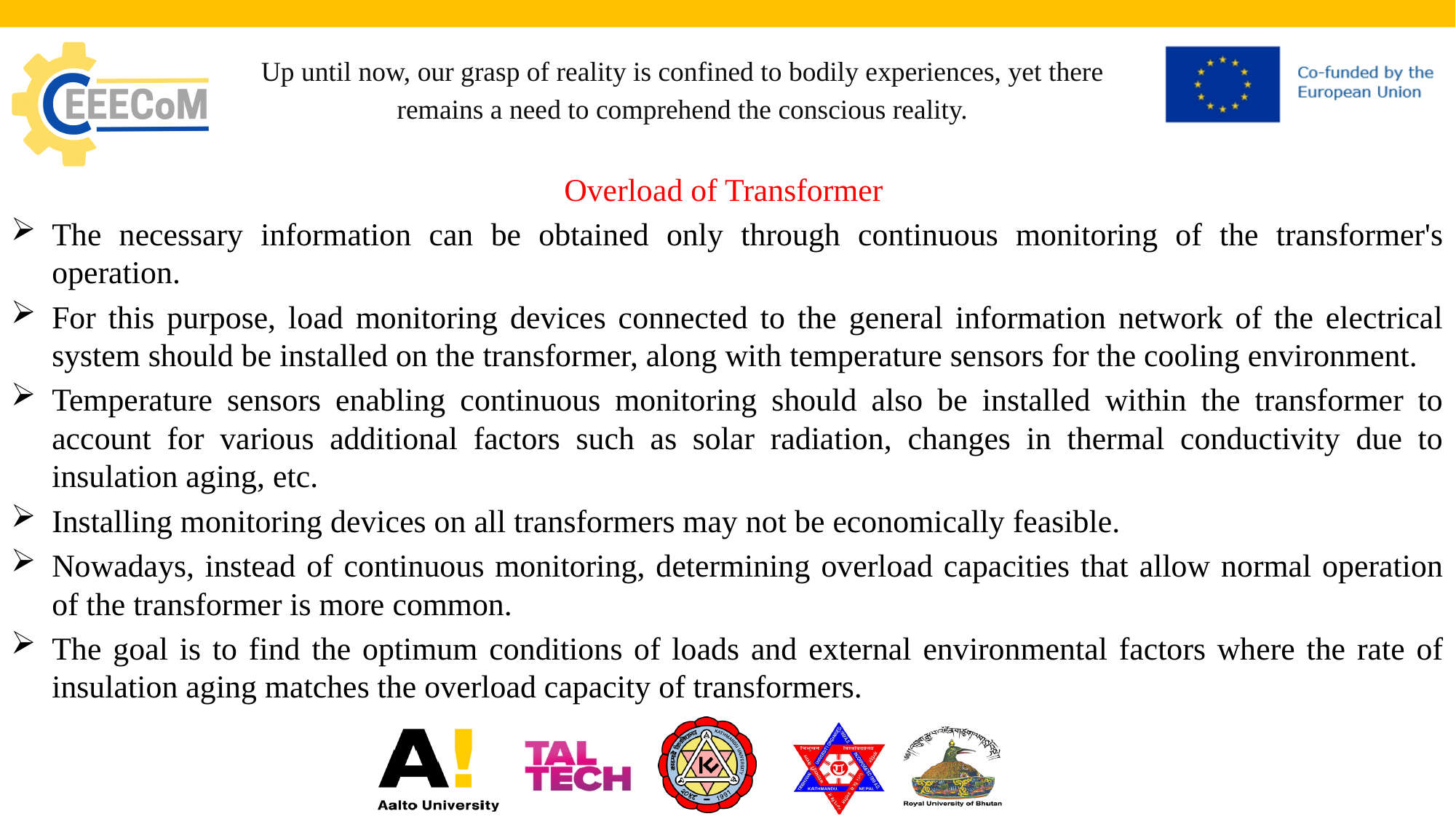

# Up until now, our grasp of reality is confined to bodily experiences, yet there remains a need to comprehend the conscious reality.
Overload of Transformer
The necessary information can be obtained only through continuous monitoring of the transformer's operation.
For this purpose, load monitoring devices connected to the general information network of the electrical system should be installed on the transformer, along with temperature sensors for the cooling environment.
Temperature sensors enabling continuous monitoring should also be installed within the transformer to account for various additional factors such as solar radiation, changes in thermal conductivity due to insulation aging, etc.
Installing monitoring devices on all transformers may not be economically feasible.
Nowadays, instead of continuous monitoring, determining overload capacities that allow normal operation of the transformer is more common.
The goal is to find the optimum conditions of loads and external environmental factors where the rate of insulation aging matches the overload capacity of transformers.